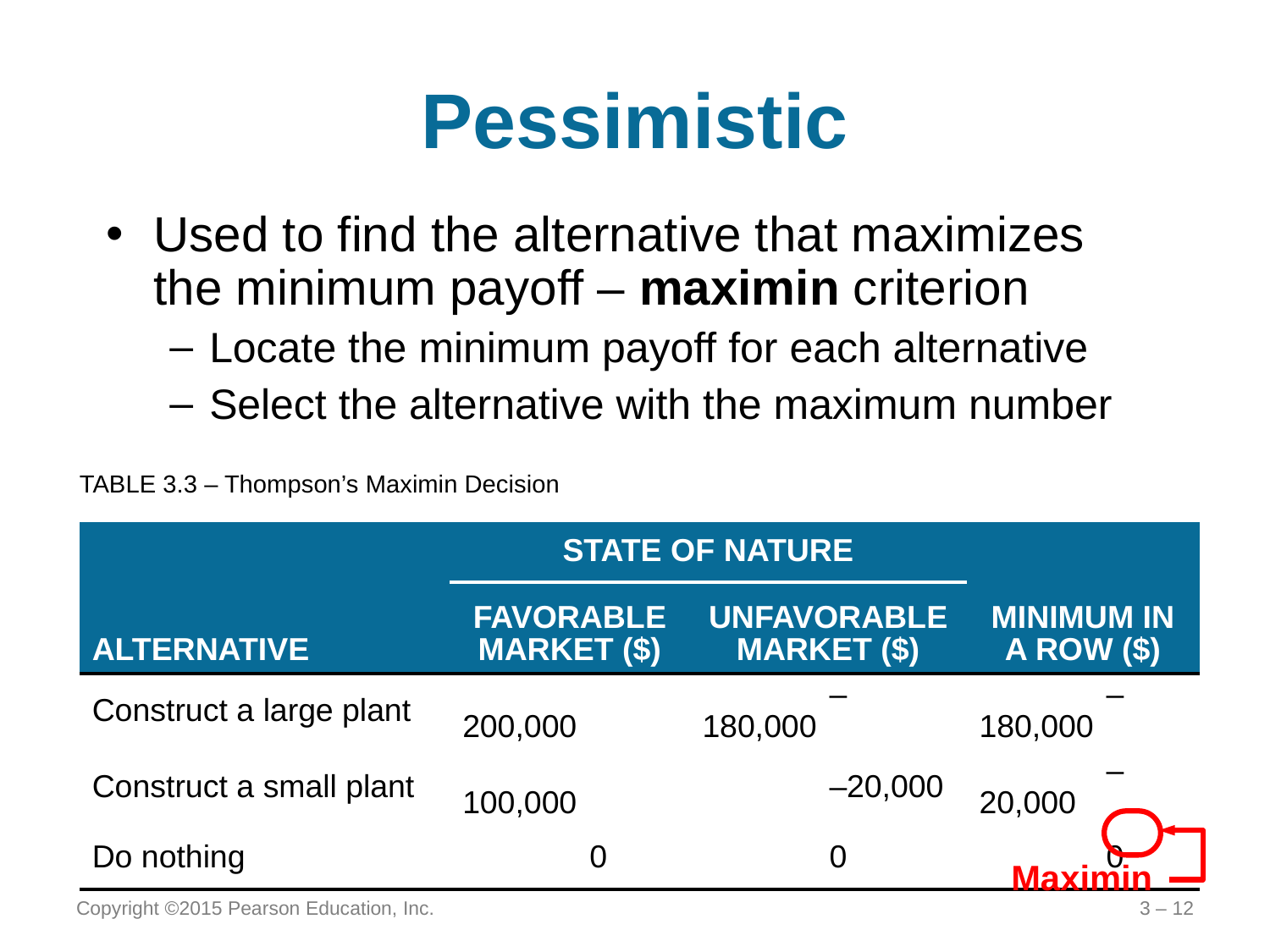

# Pessimistic
Used to find the alternative that maximizes the minimum payoff – maximin criterion
Locate the minimum payoff for each alternative
Select the alternative with the maximum number
TABLE 3.3 – Thompson’s Maximin Decision

|  | STATE OF NATURE |  |  |
| --- | --- | --- | --- |
| ALTERNATIVE | FAVORABLE MARKET ($) | UNFAVORABLE MARKET ($) | MINIMUM IN A ROW ($) |
| Construct a large plant | 200,000 | –180,000 | –180,000 |
| Construct a small plant | 100,000 | –20,000 | –20,000 |
| Do nothing | 0 | 0 | 0 |

Maximin
Copyright ©2015 Pearson Education, Inc.
3 – 12